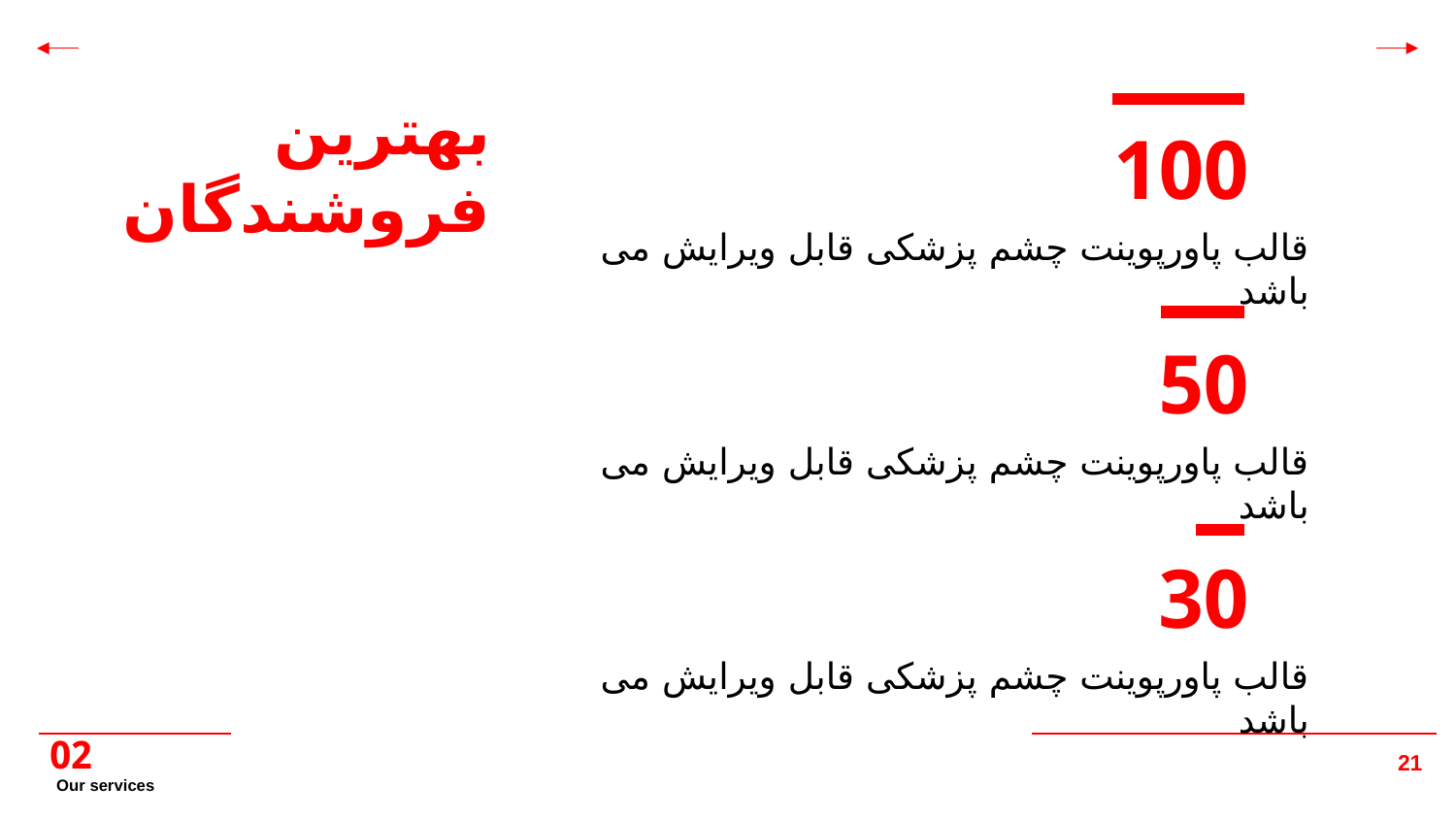

بهترین فروشندگان
100
قالب پاورپوینت چشم پزشکی قابل ویرایش می باشد
50
قالب پاورپوینت چشم پزشکی قابل ویرایش می باشد
30
قالب پاورپوینت چشم پزشکی قابل ویرایش می باشد
02
# Our services